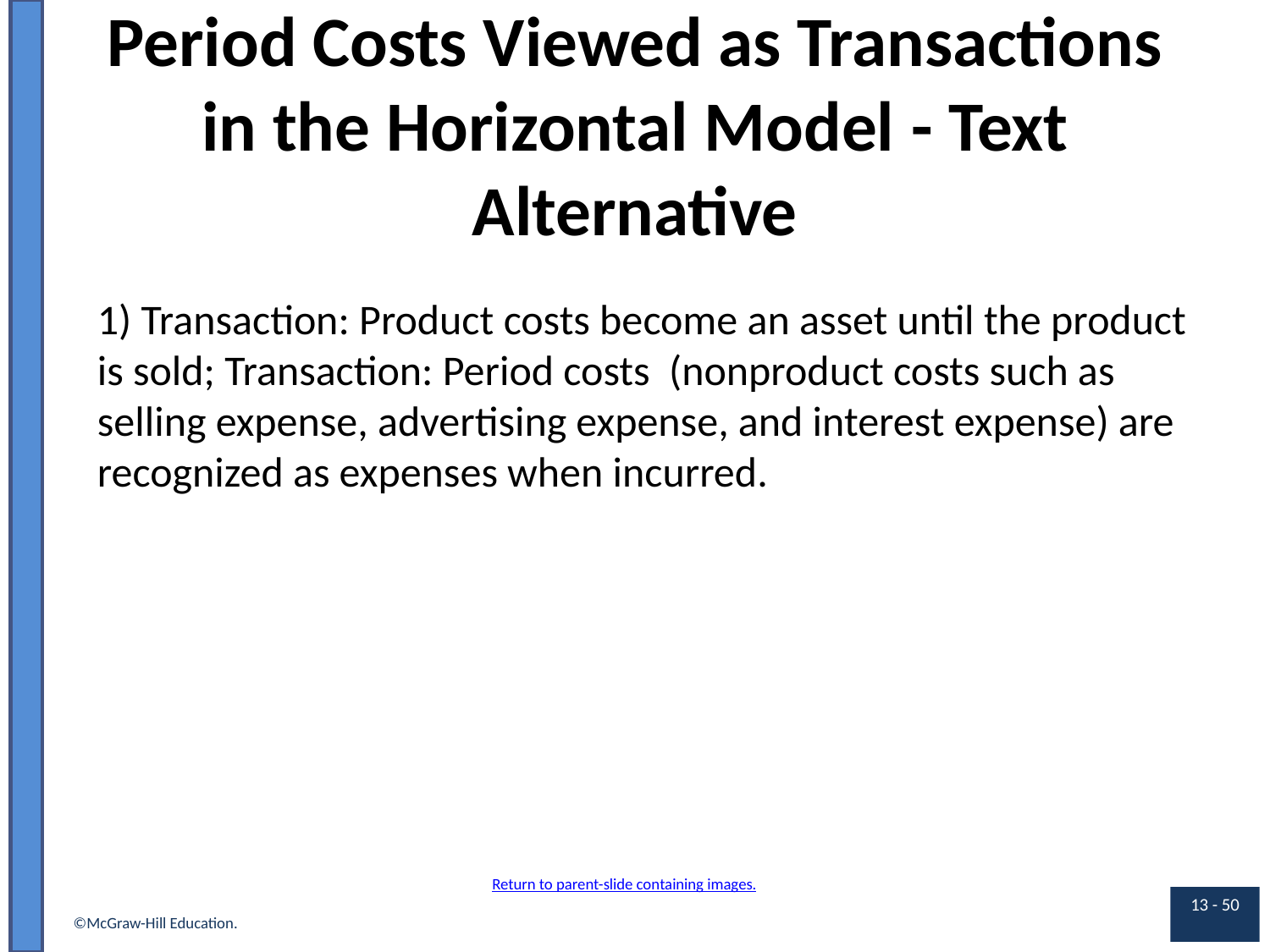

# Period Costs Viewed as Transactions in the Horizontal Model - Text Alternative
1) Transaction: Product costs become an asset until the product is sold; Transaction: Period costs  (nonproduct costs such as selling expense, advertising expense, and interest expense) are recognized as expenses when incurred.
Return to parent-slide containing images.